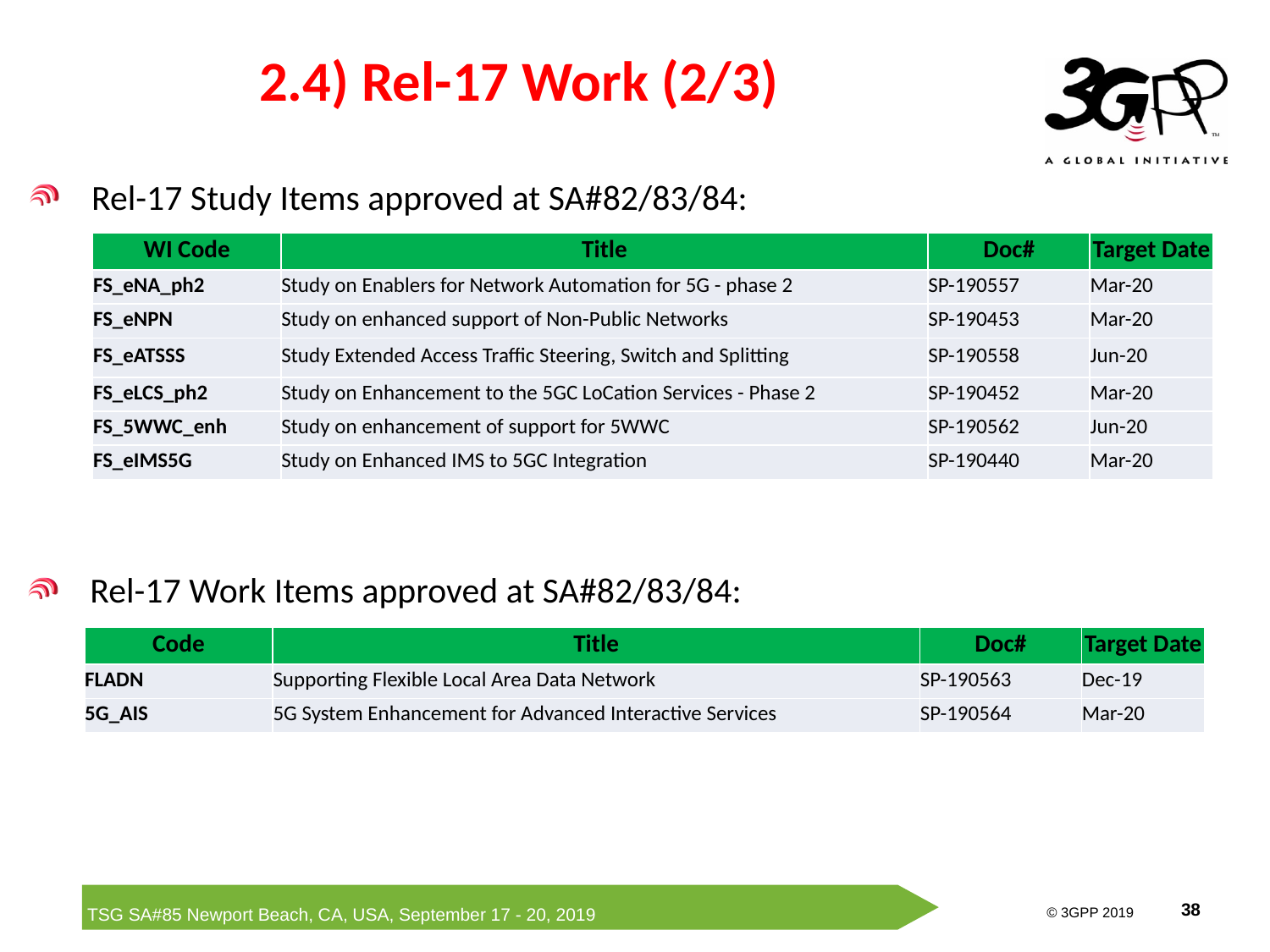

# 2.4) Rel-17 Work (2/3)
Rel-17 Study Items approved at SA#82/83/84:
| WI Code | Title | Doc# | Target Date |
| --- | --- | --- | --- |
| FS\_eNA\_ph2 | Study on Enablers for Network Automation for 5G - phase 2 | SP-190557 | Mar-20 |
| FS\_eNPN | Study on enhanced support of Non-Public Networks | SP-190453 | Mar-20 |
| FS\_eATSSS | Study Extended Access Traffic Steering, Switch and Splitting | SP-190558 | Jun-20 |
| FS\_eLCS\_ph2 | Study on Enhancement to the 5GC LoCation Services - Phase 2 | SP-190452 | Mar-20 |
| FS\_5WWC\_enh | Study on enhancement of support for 5WWC | SP-190562 | Jun-20 |
| FS\_eIMS5G | Study on Enhanced IMS to 5GC Integration | SP-190440 | Mar-20 |
Rel-17 Work Items approved at SA#82/83/84:
| Code | Title | Doc# | Target Date |
| --- | --- | --- | --- |
| FLADN | Supporting Flexible Local Area Data Network | SP-190563 | Dec-19 |
| 5G\_AIS | 5G System Enhancement for Advanced Interactive Services | SP-190564 | Mar-20 |